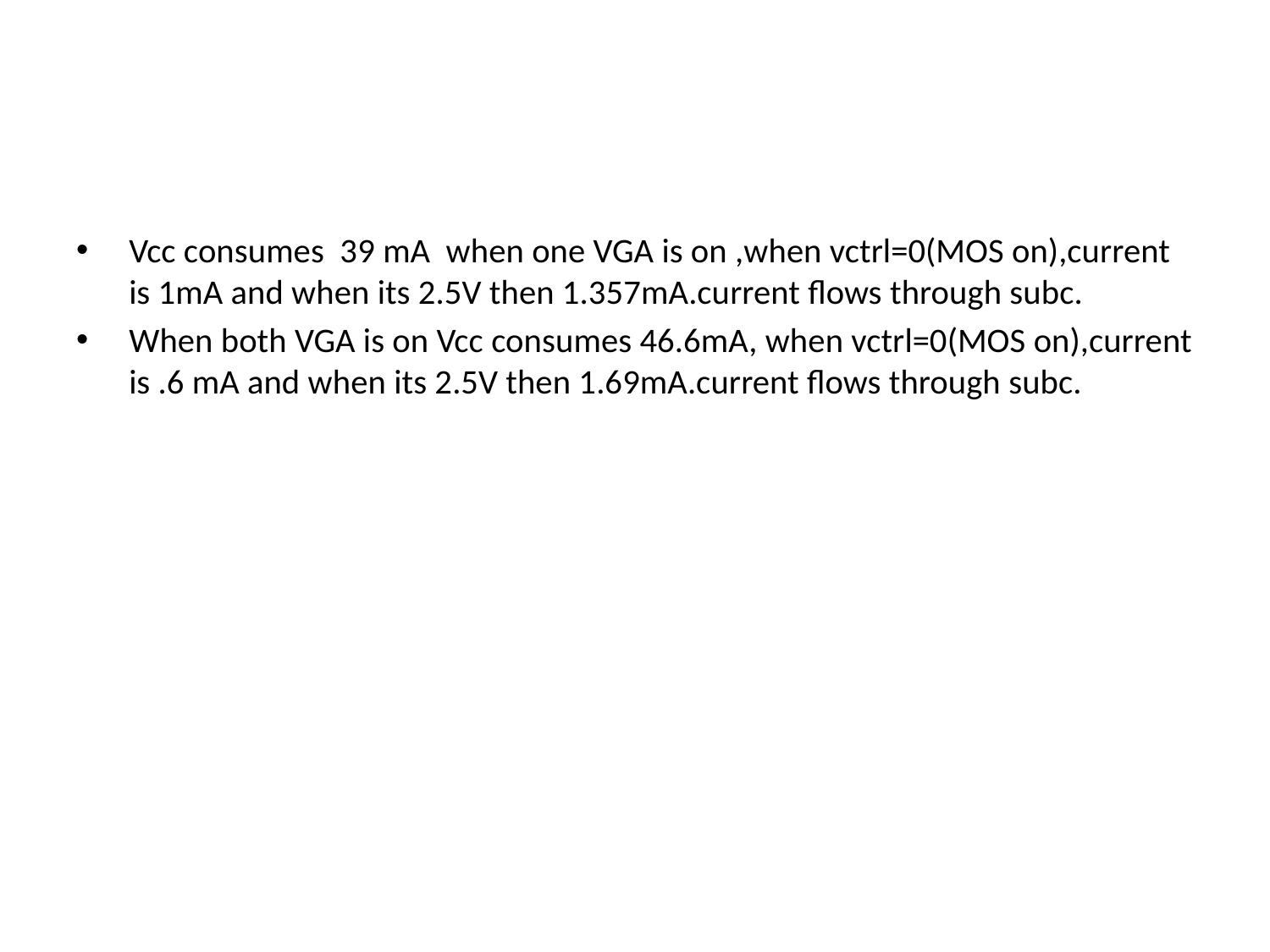

#
Vcc consumes  39 mA  when one VGA is on ,when vctrl=0(MOS on),current is 1mA and when its 2.5V then 1.357mA.current flows through subc.
When both VGA is on Vcc consumes 46.6mA, when vctrl=0(MOS on),current is .6 mA and when its 2.5V then 1.69mA.current flows through subc.